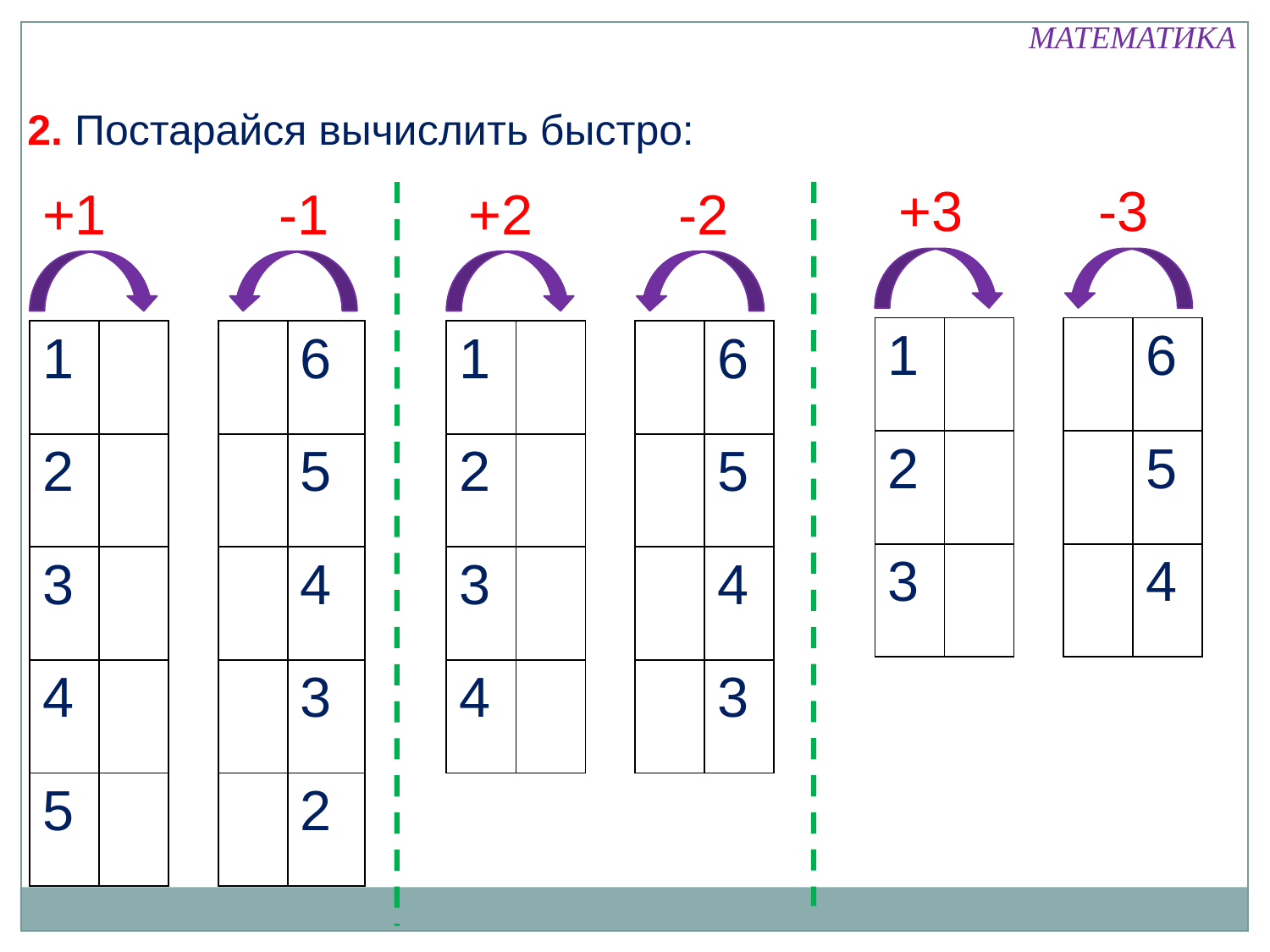

МАТЕМАТИКА
2. Постарайся вычислить быстро:
+3
-3
+1
-1
+2
-2

4
3
| 1 |  |
| --- | --- |
| 2 |  |
| 3 |  |
|  | 6 |
| --- | --- |
|  | 5 |
|  | 4 |
2
5
3
4
| 1 |  |
| --- | --- |
| 2 |  |
| 3 |  |
| 4 |  |
| 5 |  |
|  | 6 |
| --- | --- |
|  | 5 |
|  | 4 |
|  | 3 |
|  | 2 |
| 1 |  |
| --- | --- |
| 2 |  |
| 3 |  |
| 4 |  |
|  | 6 |
| --- | --- |
|  | 5 |
|  | 4 |
|  | 3 |

2
3
4
3
5
4

6
1
4
3
5
2

2
5
6
1

6
1